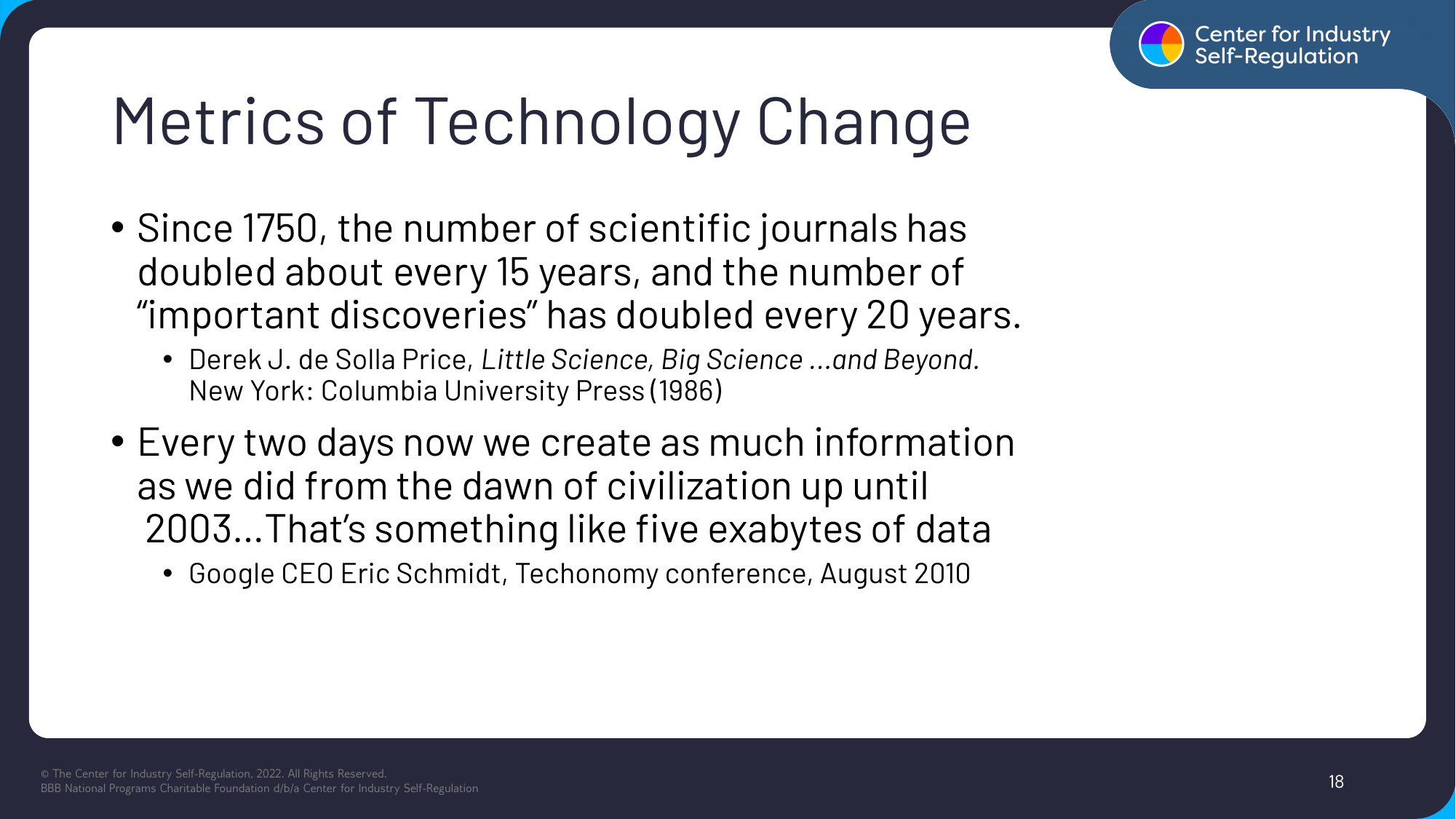

# Metrics of Technology Change
Since 1750, the number of scientific journals has doubled about every 15 years, and the number of “important discoveries” has doubled every 20 years.
Derek J. de Solla Price, Little Science, Big Science ...and Beyond. New York: Columbia University Press (1986)
Every two days now we create as much information as we did from the dawn of civilization up until  2003…That’s something like five exabytes of data
Google CEO Eric Schmidt, Techonomy conference, August 2010
18